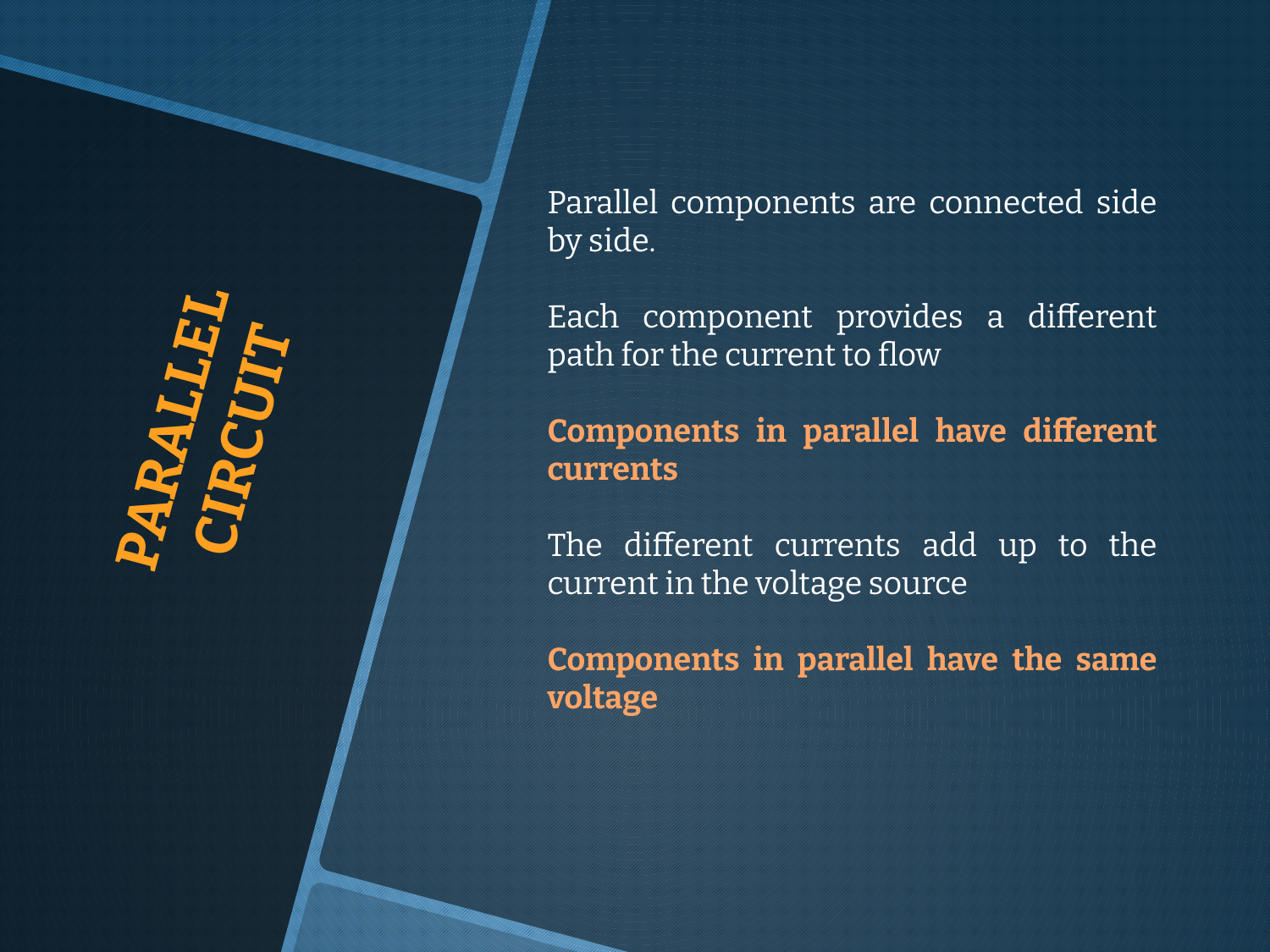

Parallel components are connected side by side.

Each component provides a different path for the current to flow

Components in parallel have different currents

The different currents add up to the current in the voltage source

Components in parallel have the same voltage
# PARALLEL CIRCUIT